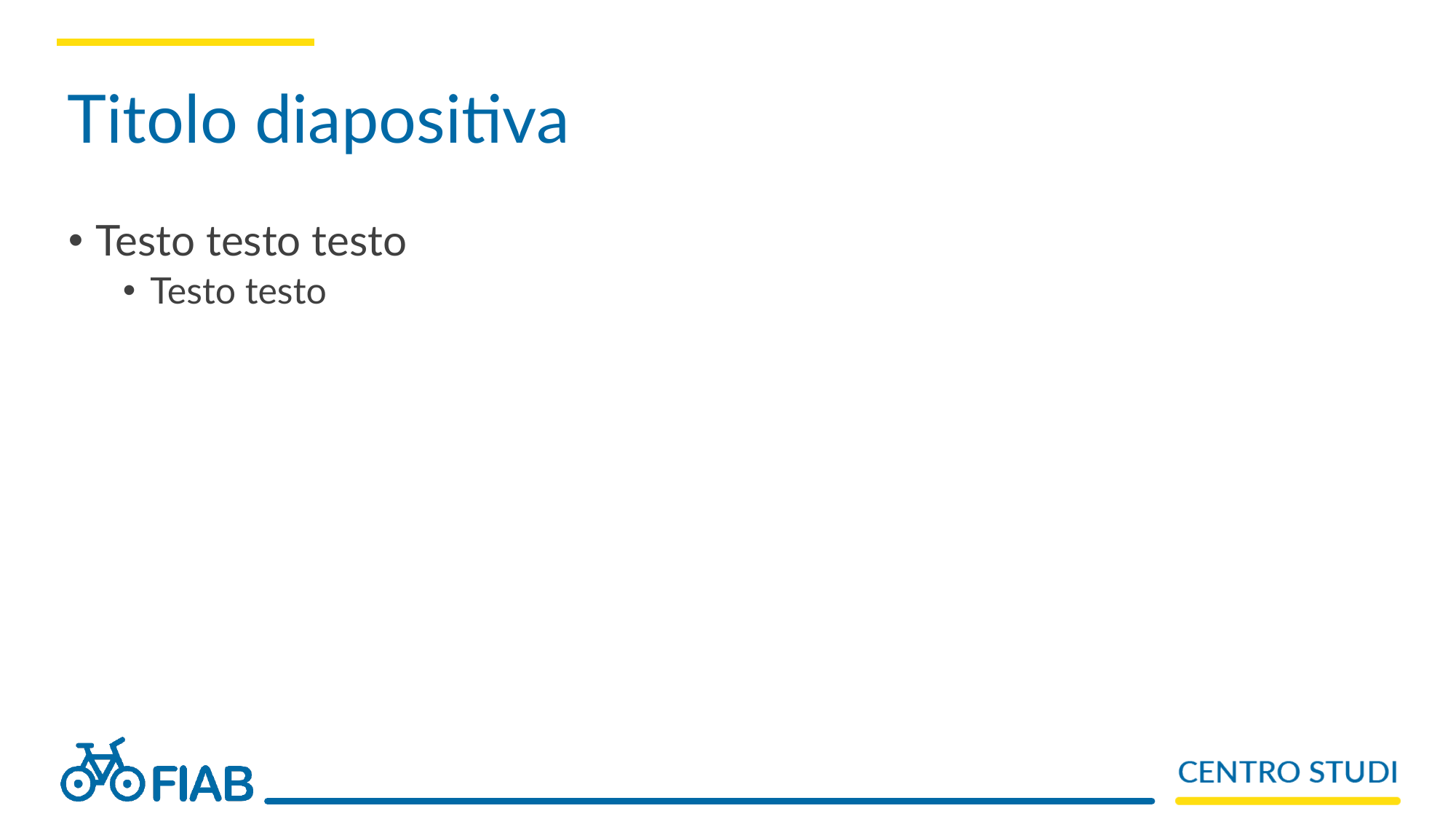

# Titolo diapositiva
Testo testo testo
Testo testo